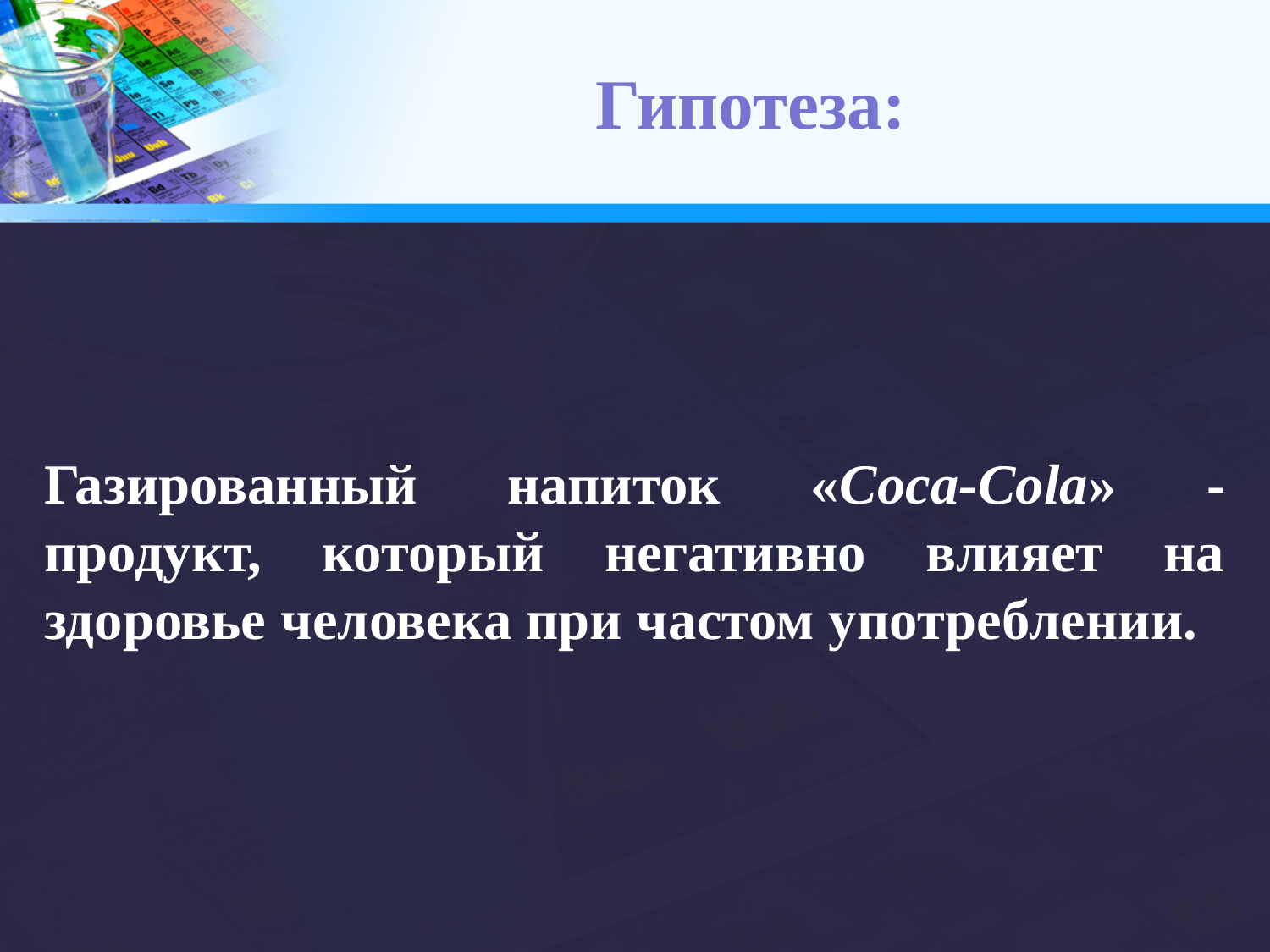

# Гипотеза:

Газированный напиток «Coca-Cola» - продукт, который негативно влияет на здоровье человека при частом употреблении.